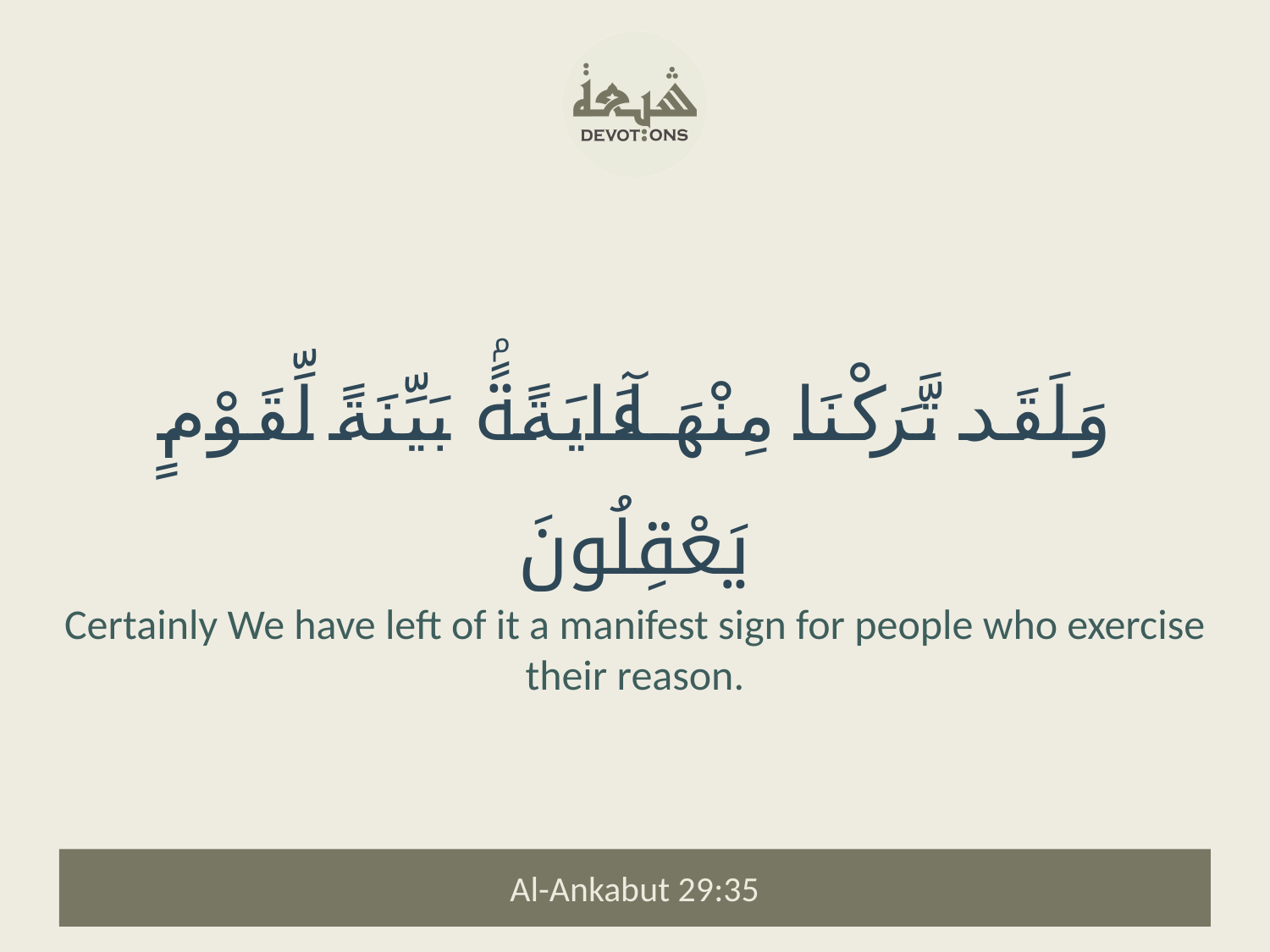

وَلَقَد تَّرَكْنَا مِنْهَآ ءَايَةًۢ بَيِّنَةً لِّقَوْمٍ يَعْقِلُونَ
Certainly We have left of it a manifest sign for people who exercise their reason.
Al-Ankabut 29:35